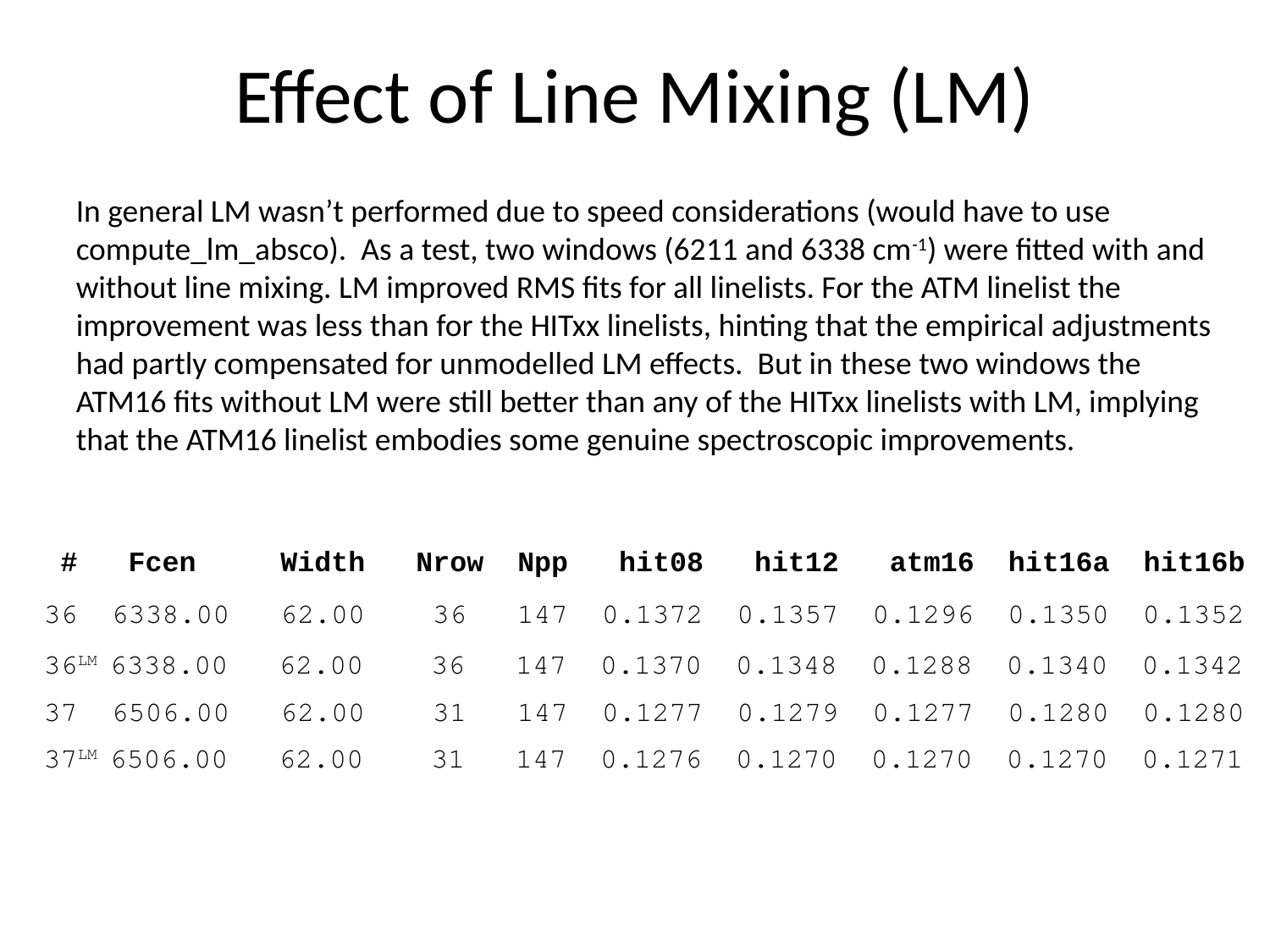

# Effect of Line Mixing (LM)
In general LM wasn’t performed due to speed considerations (would have to use compute_lm_absco).  As a test, two windows (6211 and 6338 cm-1) were fitted with and without line mixing. LM improved RMS fits for all linelists. For the ATM linelist the improvement was less than for the HITxx linelists, hinting that the empirical adjustments had partly compensated for unmodelled LM effects.  But in these two windows the ATM16 fits without LM were still better than any of the HITxx linelists with LM, implying that the ATM16 linelist embodies some genuine spectroscopic improvements.

 #   Fcen     Width   Nrow  Npp   hit08   hit12   atm16  hit16a  hit16b

36  6338.00   62.00    36   147  0.1372  0.1357  0.1296  0.1350  0.1352

36LM 6338.00   62.00    36   147  0.1370  0.1348  0.1288  0.1340  0.1342

37  6506.00   62.00    31   147  0.1277  0.1279  0.1277  0.1280  0.1280

37LM 6506.00   62.00    31   147  0.1276  0.1270  0.1270  0.1270  0.1271